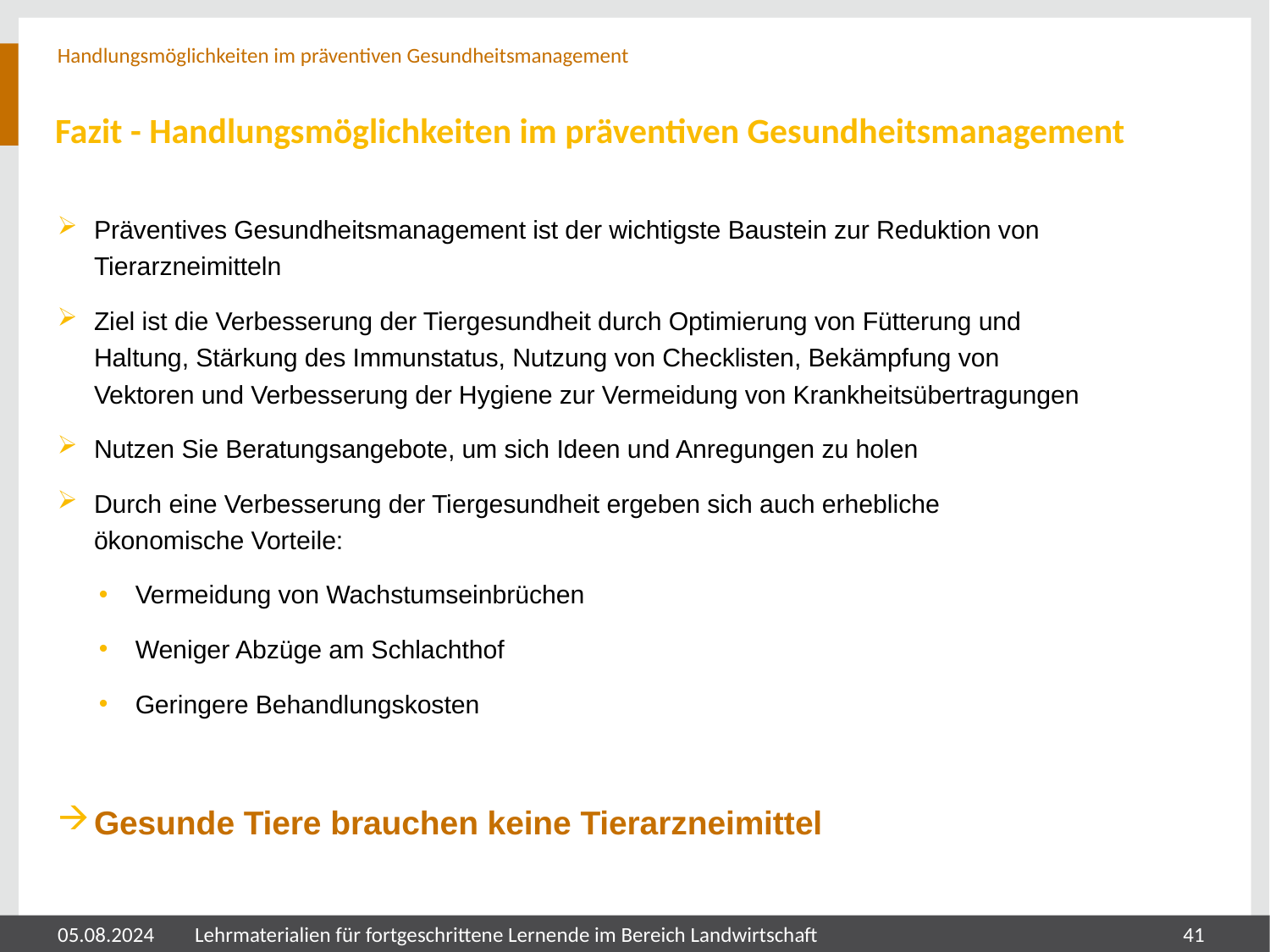

Handlungsmöglichkeiten im präventiven Gesundheitsmanagement
# Fazit - Handlungsmöglichkeiten im präventiven Gesundheitsmanagement
Präventives Gesundheitsmanagement ist der wichtigste Baustein zur Reduktion von Tierarzneimitteln
Ziel ist die Verbesserung der Tiergesundheit durch Optimierung von Fütterung und Haltung, Stärkung des Immunstatus, Nutzung von Checklisten, Bekämpfung von Vektoren und Verbesserung der Hygiene zur Vermeidung von Krankheitsübertragungen
Nutzen Sie Beratungsangebote, um sich Ideen und Anregungen zu holen
Durch eine Verbesserung der Tiergesundheit ergeben sich auch erhebliche ökonomische Vorteile:
Vermeidung von Wachstumseinbrüchen
Weniger Abzüge am Schlachthof
Geringere Behandlungskosten

Gesunde Tiere brauchen keine Tierarzneimittel

05.08.2024
Lehrmaterialien für fortgeschrittene Lernende im Bereich Landwirtschaft
41